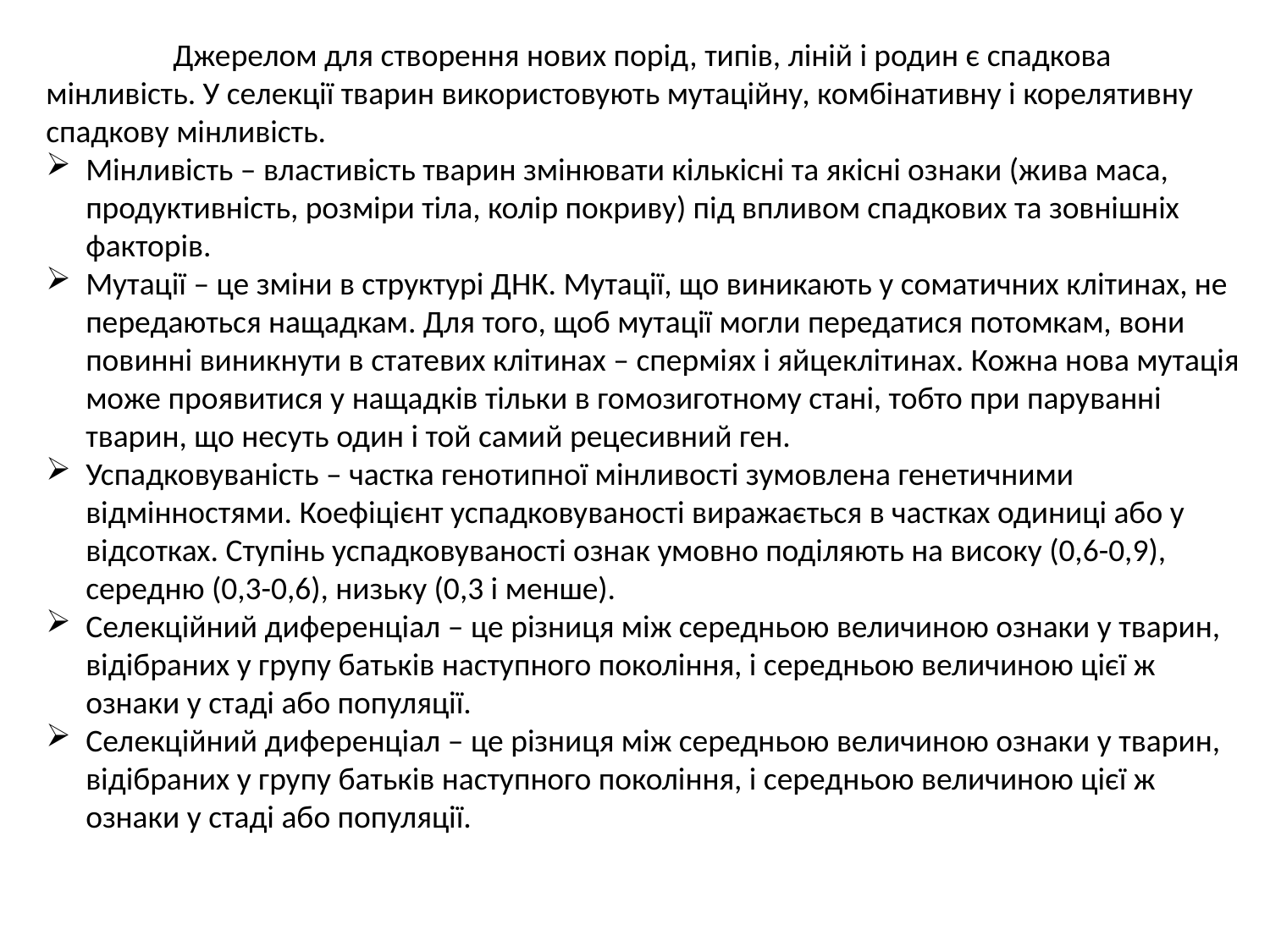

Джерелом для створення нових порід, типів, ліній і родин є спадкова мінливість. У селекції тварин використовують мутаційну, комбінативну і корелятивну спадкову мінливість.
Мінливість – властивість тварин змінювати кількісні та якісні ознаки (жива маса, продуктивність, розміри тіла, колір покриву) під впливом спадкових та зовнішніх факторів.
Мутації – це зміни в структурі ДНК. Мутації, що виникають у соматичних клітинах, не передаються нащадкам. Для того, щоб мутації могли передатися потомкам, вони повинні виникнути в статевих клітинах – сперміях і яйцеклітинах. Кожна нова мутація може проявитися у нащадків тільки в гомозиготному стані, тобто при паруванні тварин, що несуть один і той самий рецесивний ген.
Успадковуваність – частка генотипної мінливості зумовлена генетичними відмінностями. Коефіцієнт успадковуваності виражається в частках одиниці або у відсотках. Ступінь успадковуваності ознак умовно поділяють на високу (0,6-0,9), середню (0,3-0,6), низьку (0,3 і менше).
Селекційний диференціал – це різниця між середньою величиною ознаки у тварин, відібраних у групу батьків наступного покоління, і середньою величиною цієї ж ознаки у стаді або популяції.
Селекційний диференціал – це різниця між середньою величиною ознаки у тварин, відібраних у групу батьків наступного покоління, і середньою величиною цієї ж ознаки у стаді або популяції.